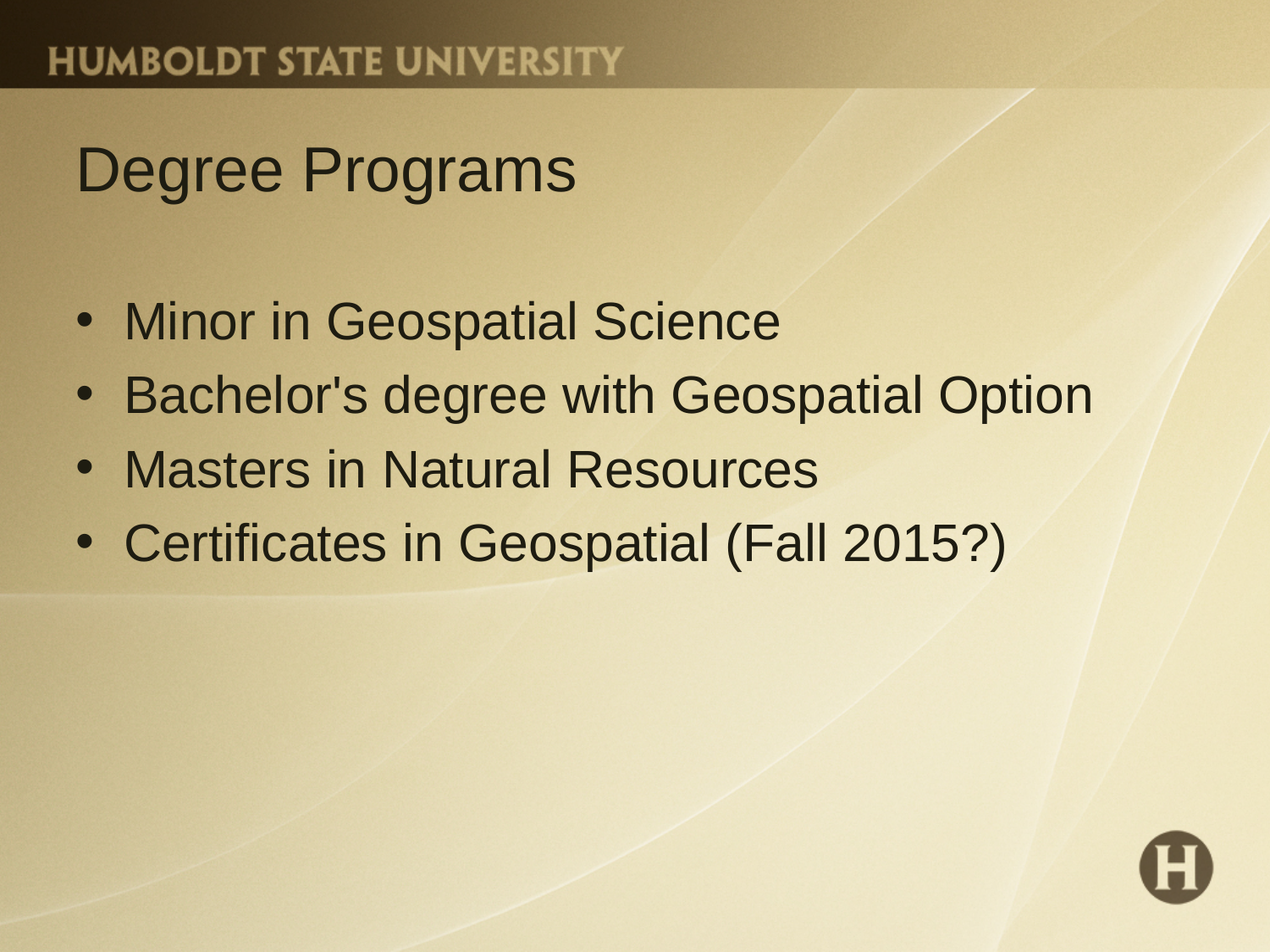

# Degree Programs
Minor in Geospatial Science
Bachelor's degree with Geospatial Option
Masters in Natural Resources
Certificates in Geospatial (Fall 2015?)